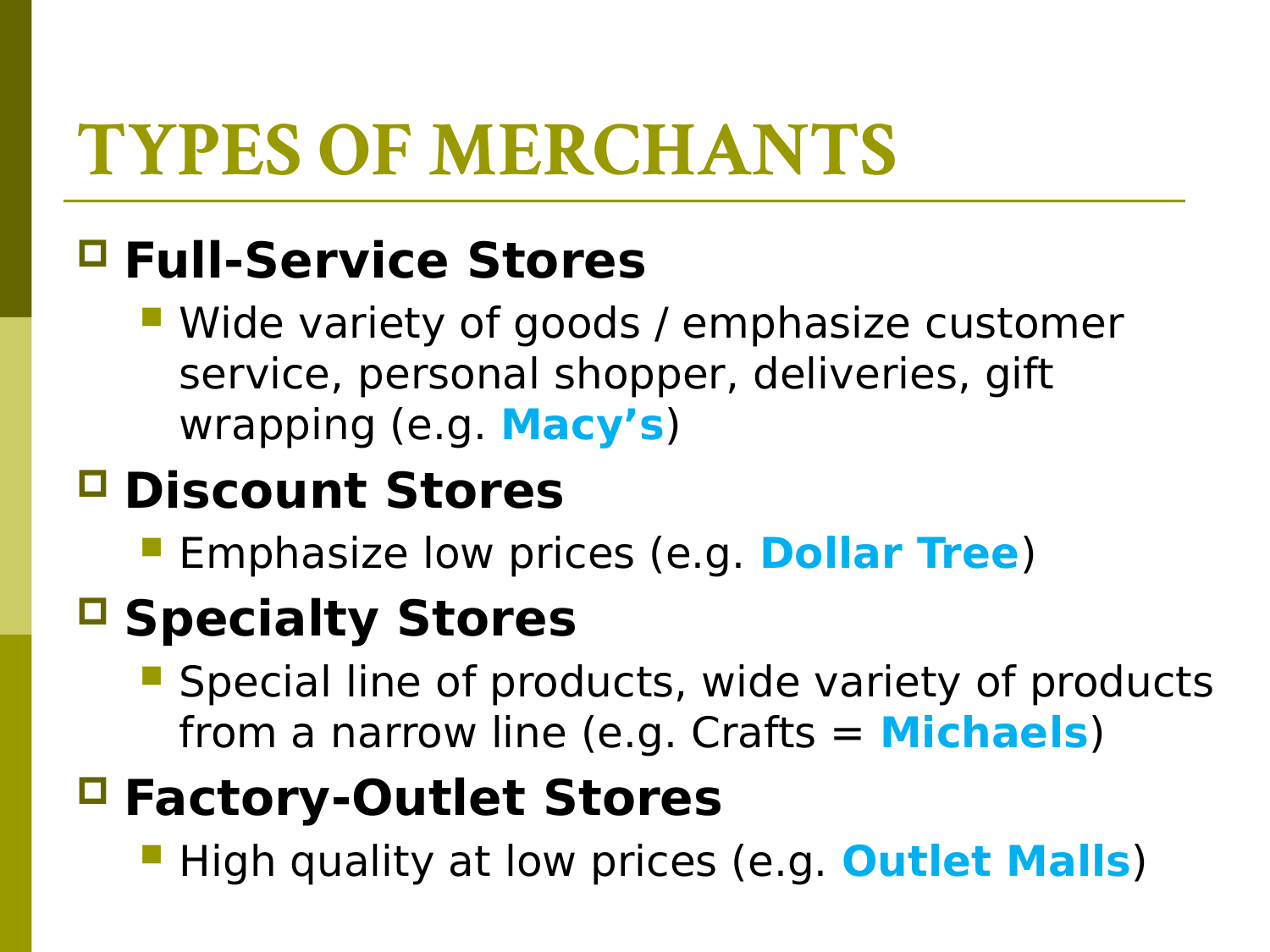

# TYPES OF MERCHANTS
Full-Service Stores
Wide variety of goods / emphasize customer service, personal shopper, deliveries, gift wrapping (e.g. Macy’s)
Discount Stores
Emphasize low prices (e.g. Dollar Tree)
Specialty Stores
Special line of products, wide variety of products from a narrow line (e.g. Crafts = Michaels)
Factory-Outlet Stores
High quality at low prices (e.g. Outlet Malls)